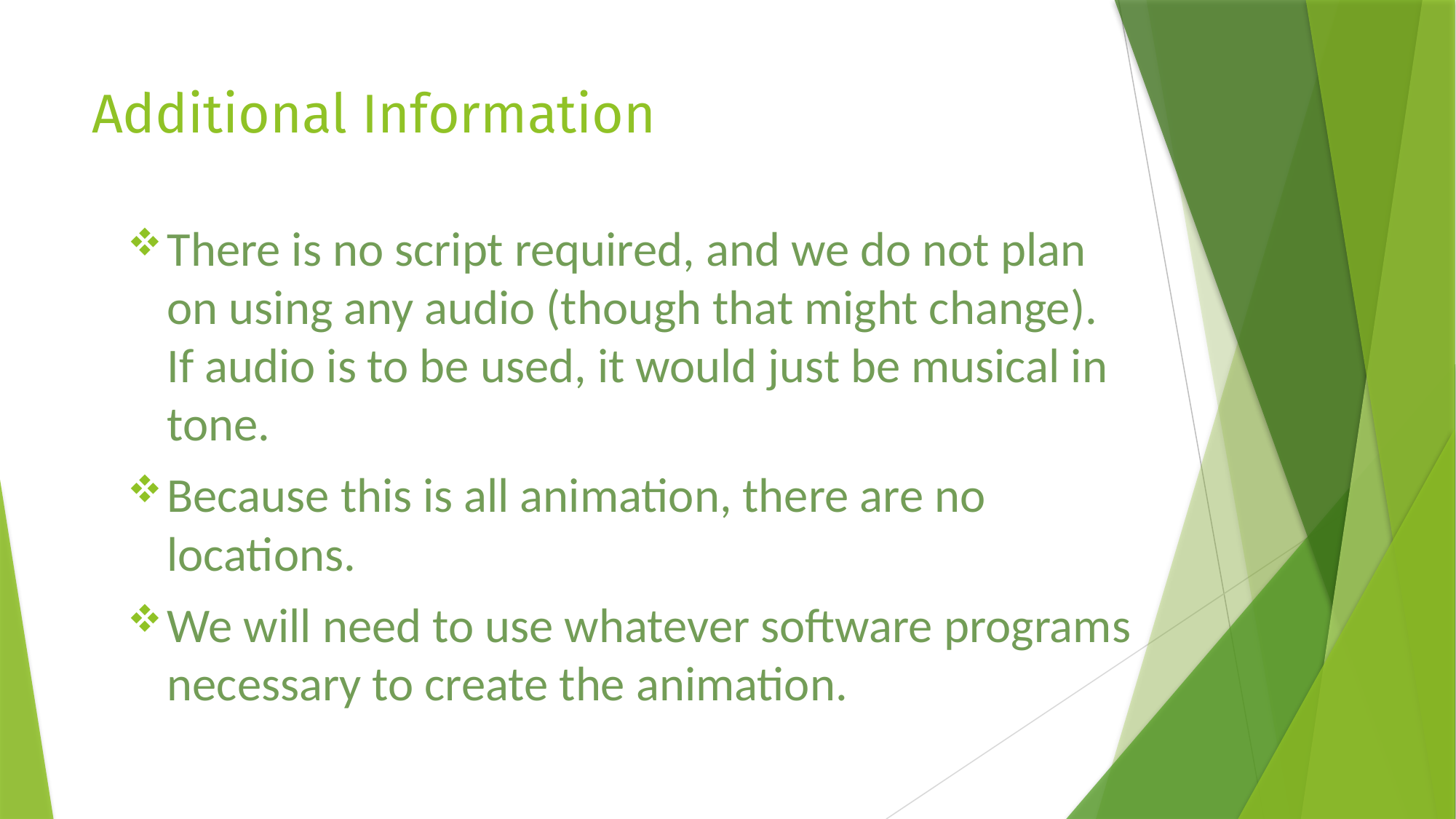

# Additional Information
There is no script required, and we do not plan on using any audio (though that might change).  If audio is to be used, it would just be musical in tone.
Because this is all animation, there are no locations.
We will need to use whatever software programs necessary to create the animation.